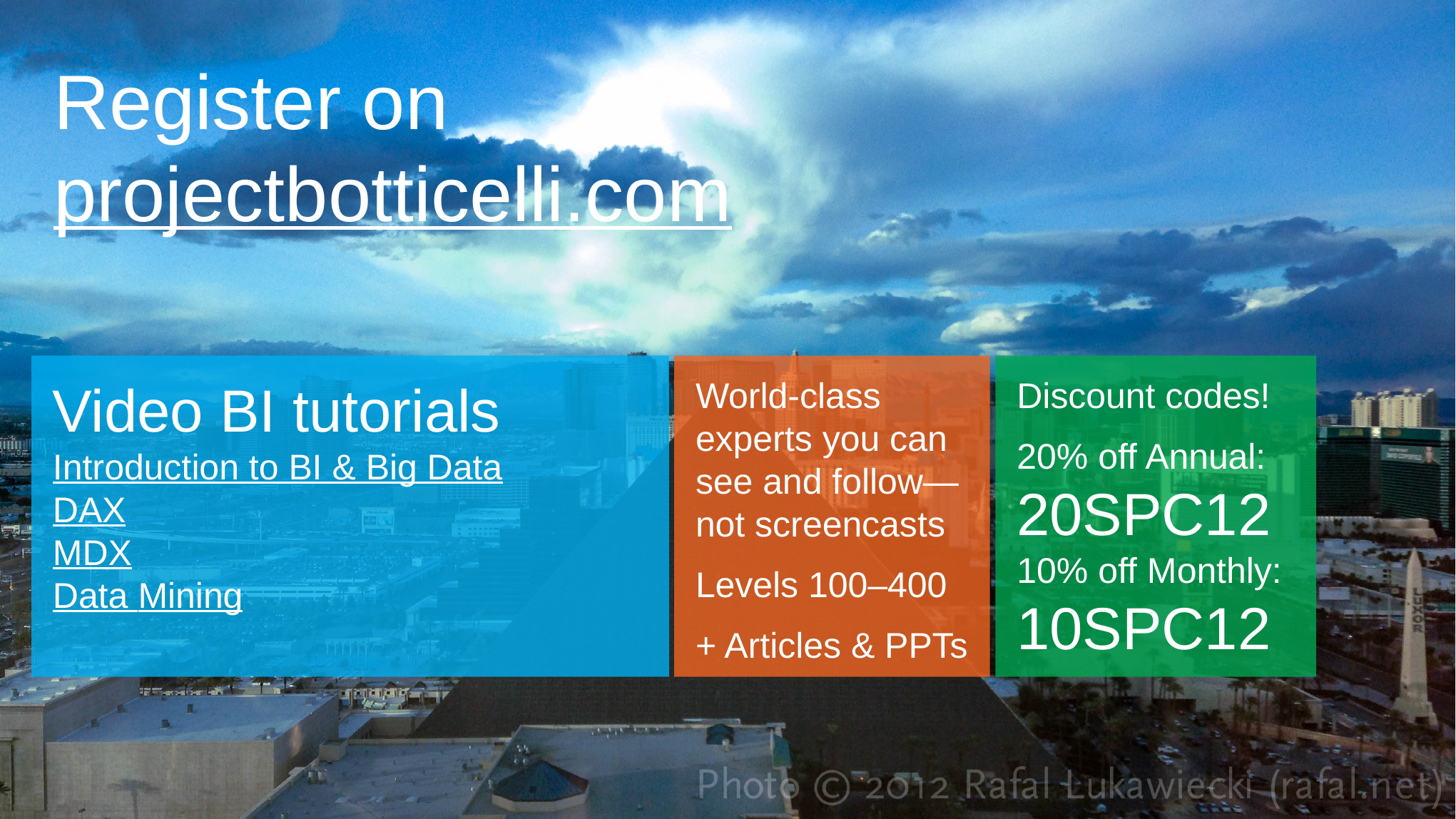

Register on
projectbotticelli.com
Video BI tutorials
Introduction to BI & Big Data
DAX
MDX
Data Mining
World-class experts you can see and follow—not screencasts
Levels 100–400
+ Articles & PPTs
Discount codes!
20% off Annual:
20SPC12
10% off Monthly:
10SPC12